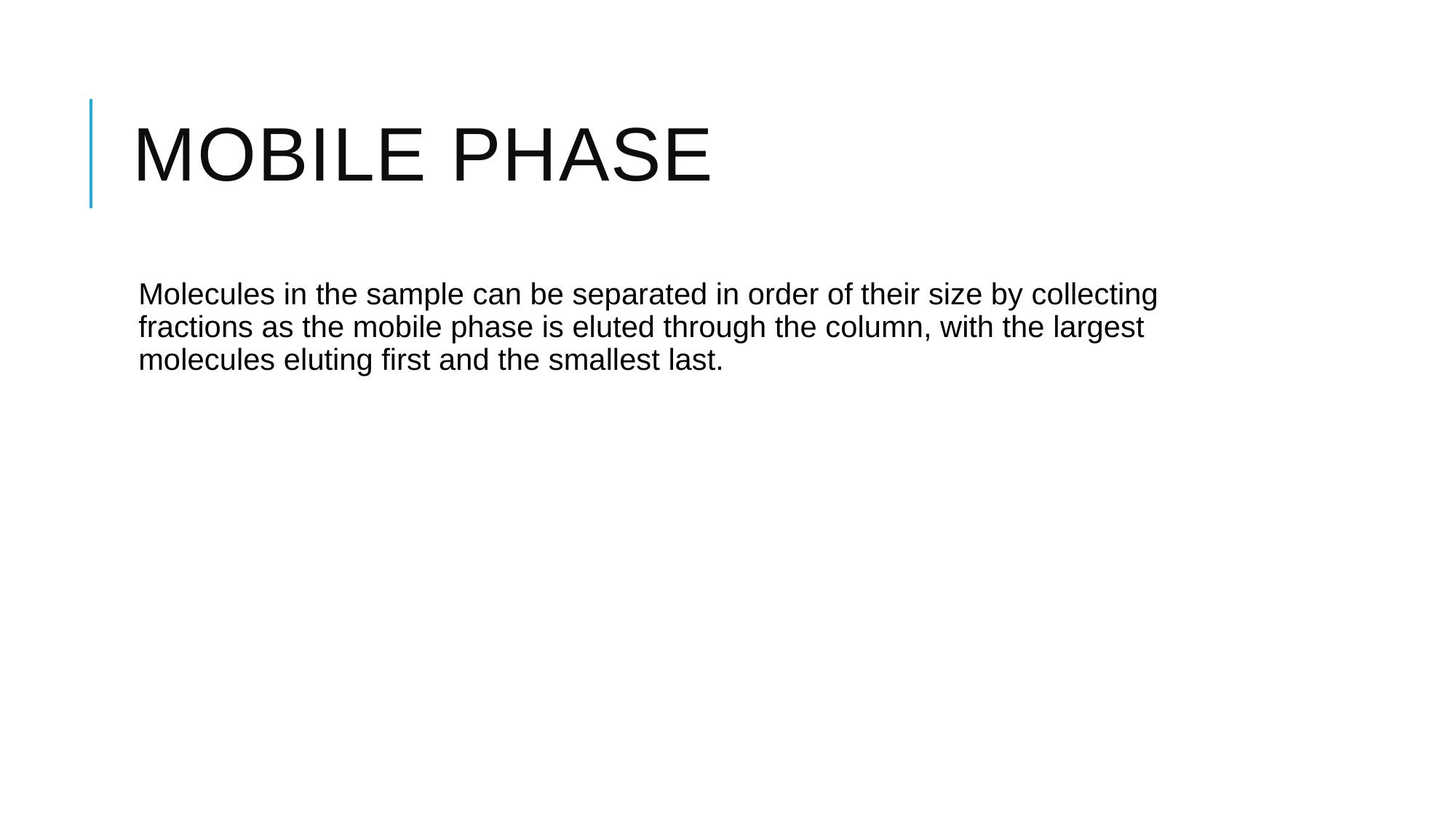

# Mobile phase
Molecules in the sample can be separated in order of their size by collecting fractions as the mobile phase is eluted through the column, with the largest molecules eluting first and the smallest last.